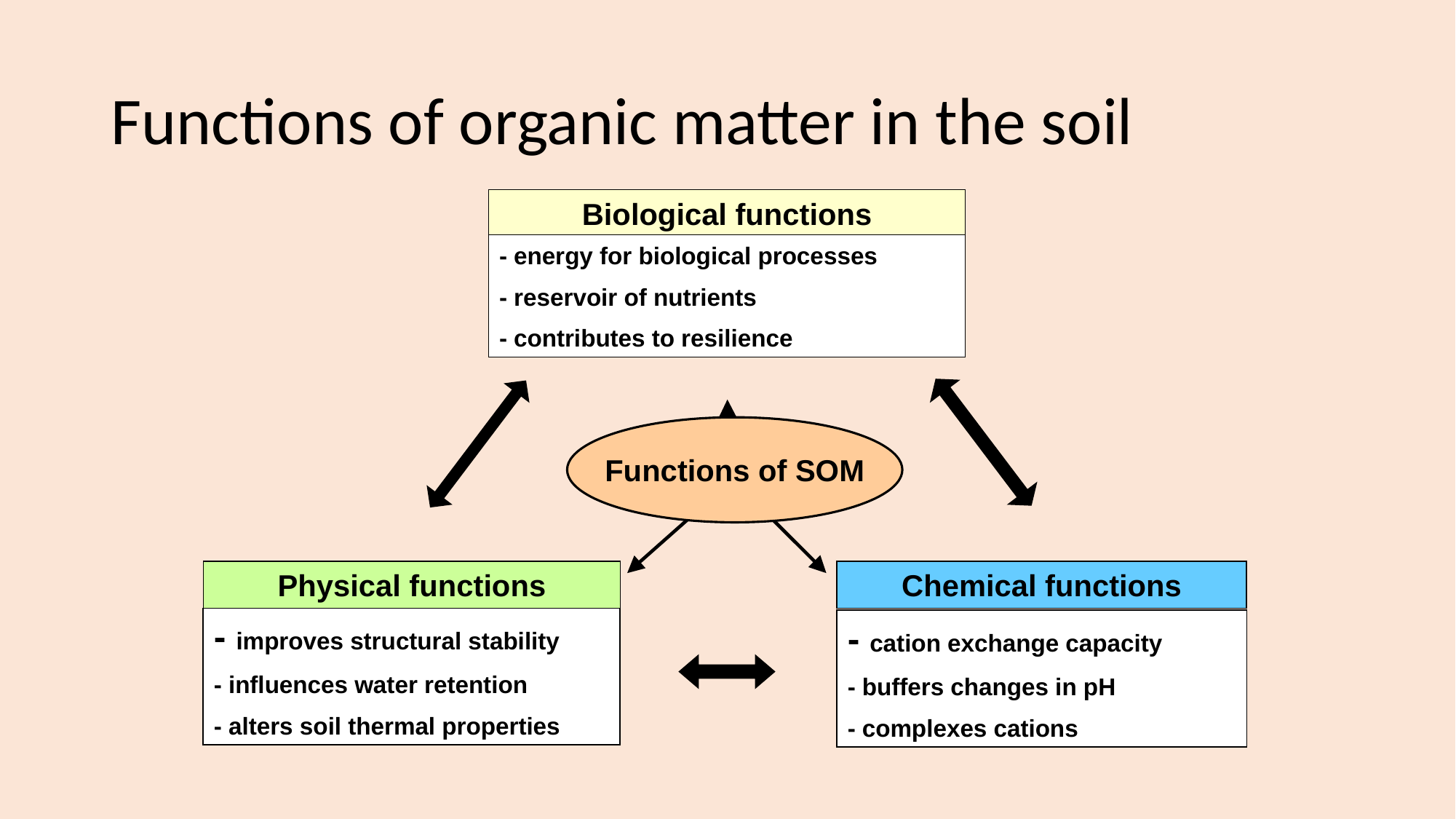

# Functions of organic matter in the soil
Biological functions
- energy for biological processes
- reservoir of nutrients
- contributes to resilience

Functions of SOM

Physical functions
- improves structural stability
- influences water retention
- alters soil thermal properties

Chemical functions
- cation exchange capacity
- buffers changes in pH
- complexes cations